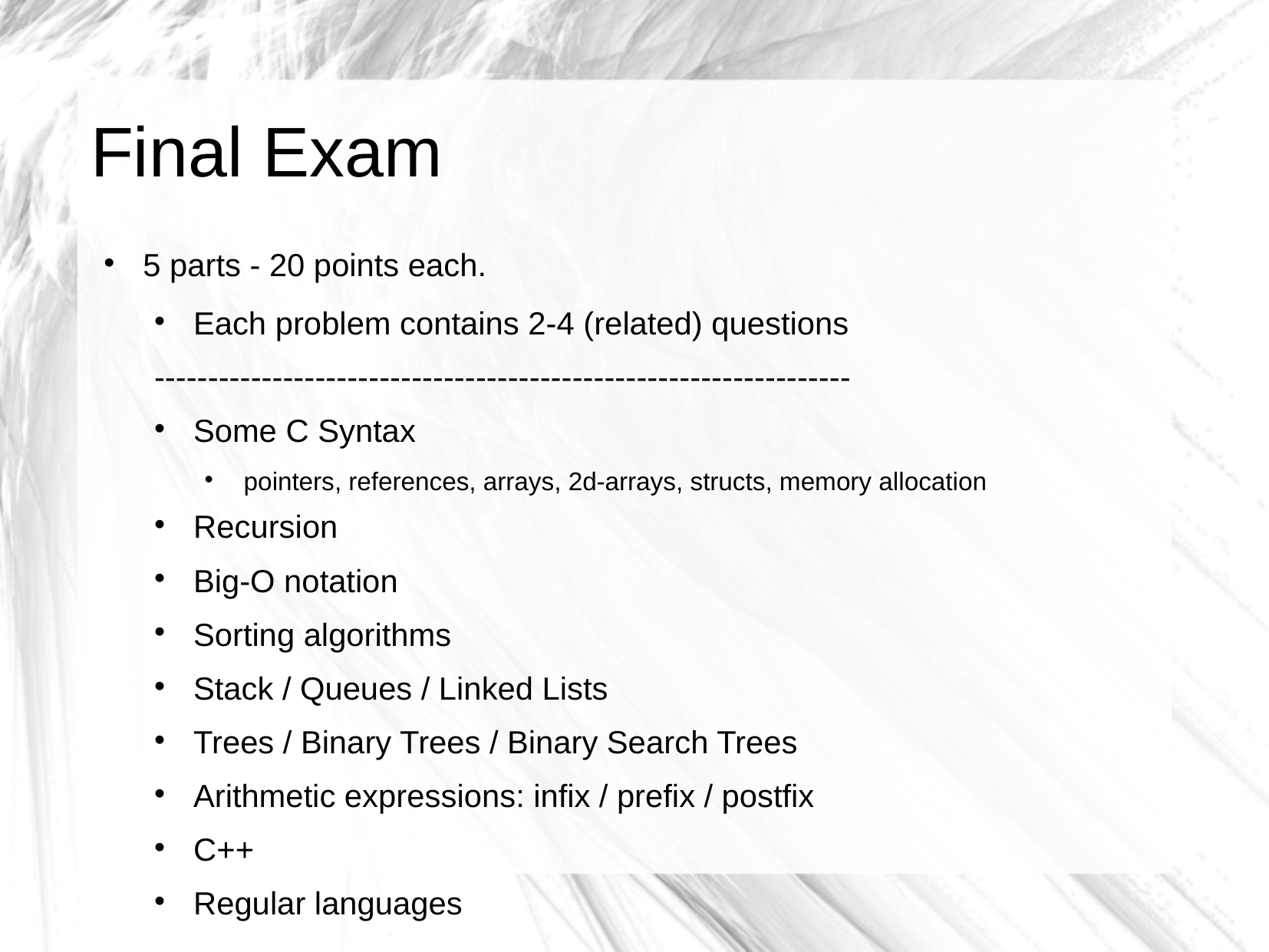

# Final Exam
5 parts - 20 points each.
Each problem contains 2-4 (related) questions
-----------------------------------------------------------------
Some C Syntax
pointers, references, arrays, 2d-arrays, structs, memory allocation
Recursion
Big-O notation
Sorting algorithms
Stack / Queues / Linked Lists
Trees / Binary Trees / Binary Search Trees
Arithmetic expressions: infix / prefix / postfix
C++
Regular languages